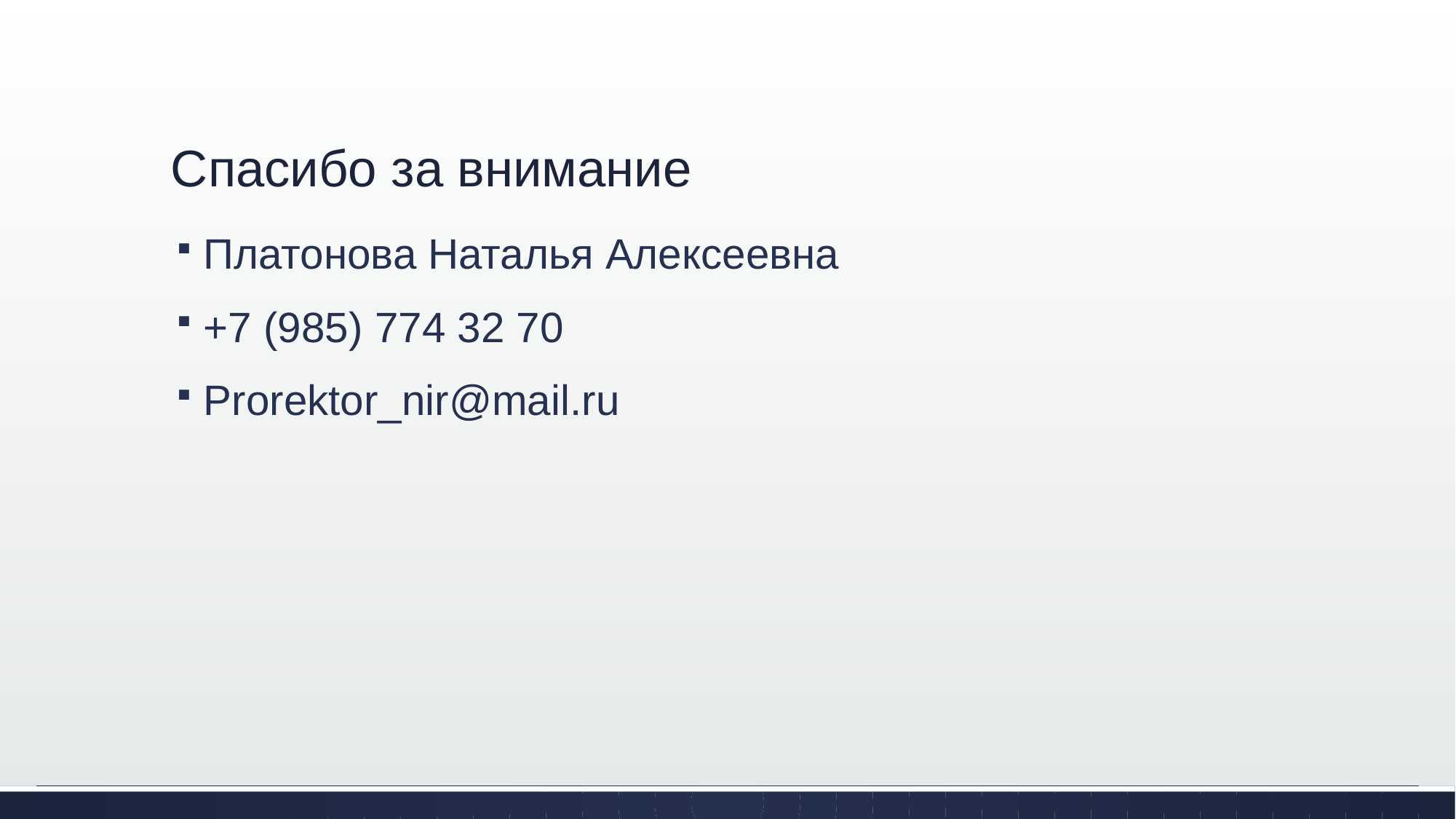

# Спасибо за внимание
Платонова Наталья Алексеевна
+7 (985) 774 32 70
Prorektor_nir@mail.ru